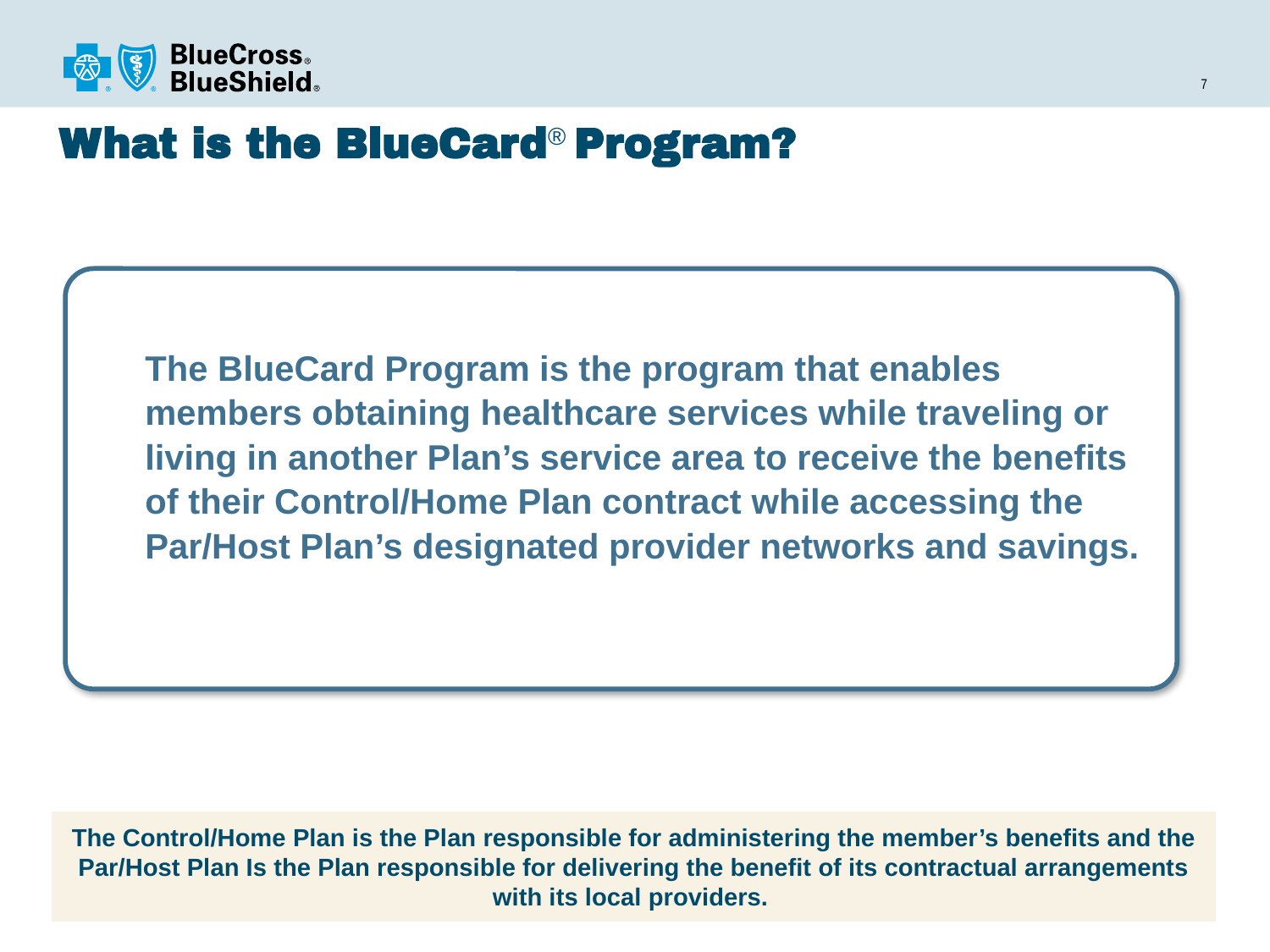

# What is the BlueCard® Program?

The BlueCard Program is the program that enables members obtaining healthcare services while traveling or living in another Plan’s service area to receive the benefits of their Control/Home Plan contract while accessing the Par/Host Plan’s designated provider networks and savings.
The Control/Home Plan is the Plan responsible for administering the member’s benefits and the Par/Host Plan Is the Plan responsible for delivering the benefit of its contractual arrangements with its local providers.